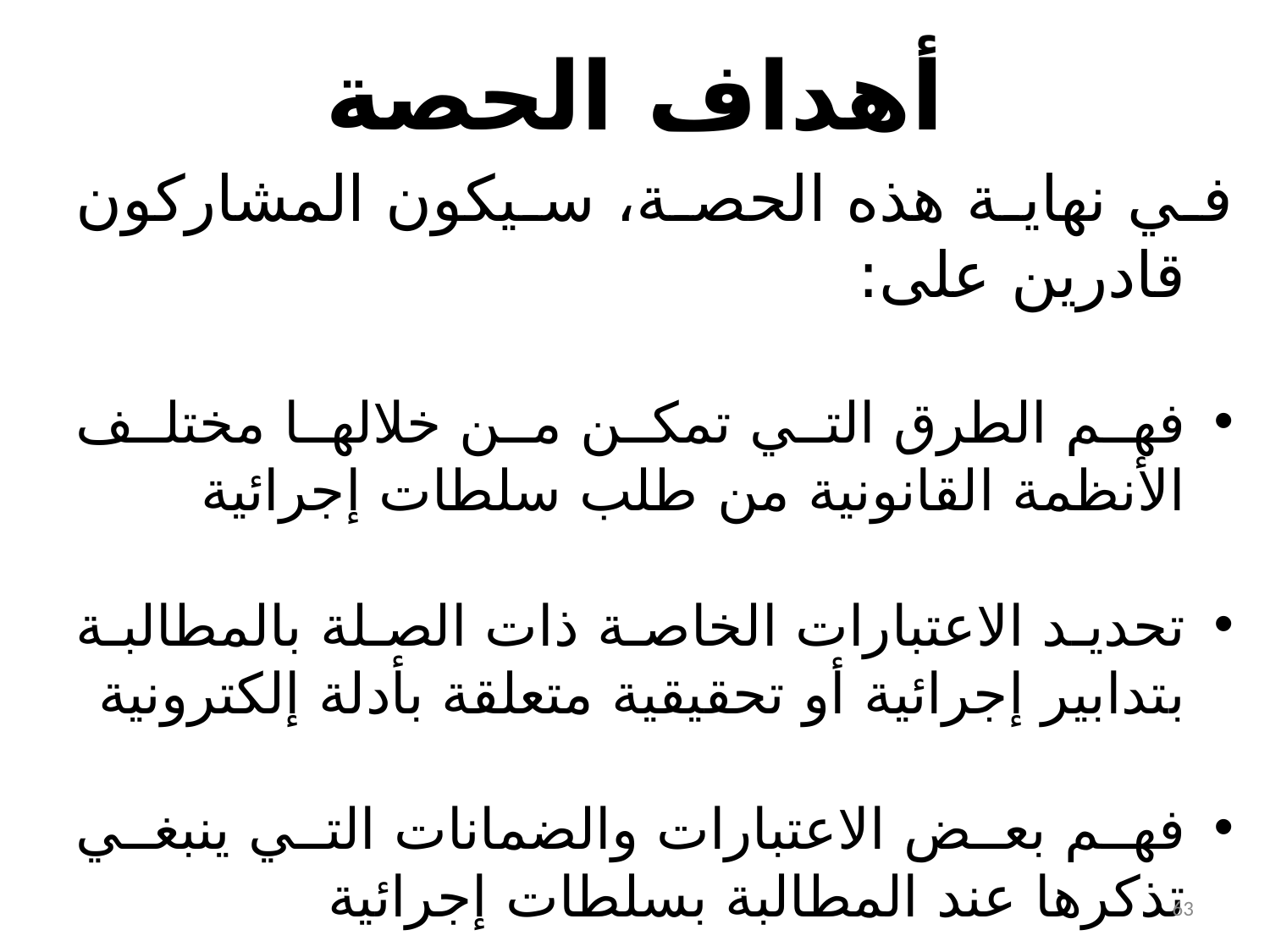

أهداف الحصة
في نهاية هذه الحصة، سيكون المشاركون قادرين على:

فهم الطرق التي تمكن من خلالها مختلف الأنظمة القانونية من طلب سلطات إجرائية

تحديد الاعتبارات الخاصة ذات الصلة بالمطالبة بتدابير إجرائية أو تحقيقية متعلقة بأدلة إلكترونية

فهم بعض الاعتبارات والضمانات التي ينبغي تذكرها عند المطالبة بسلطات إجرائية
63